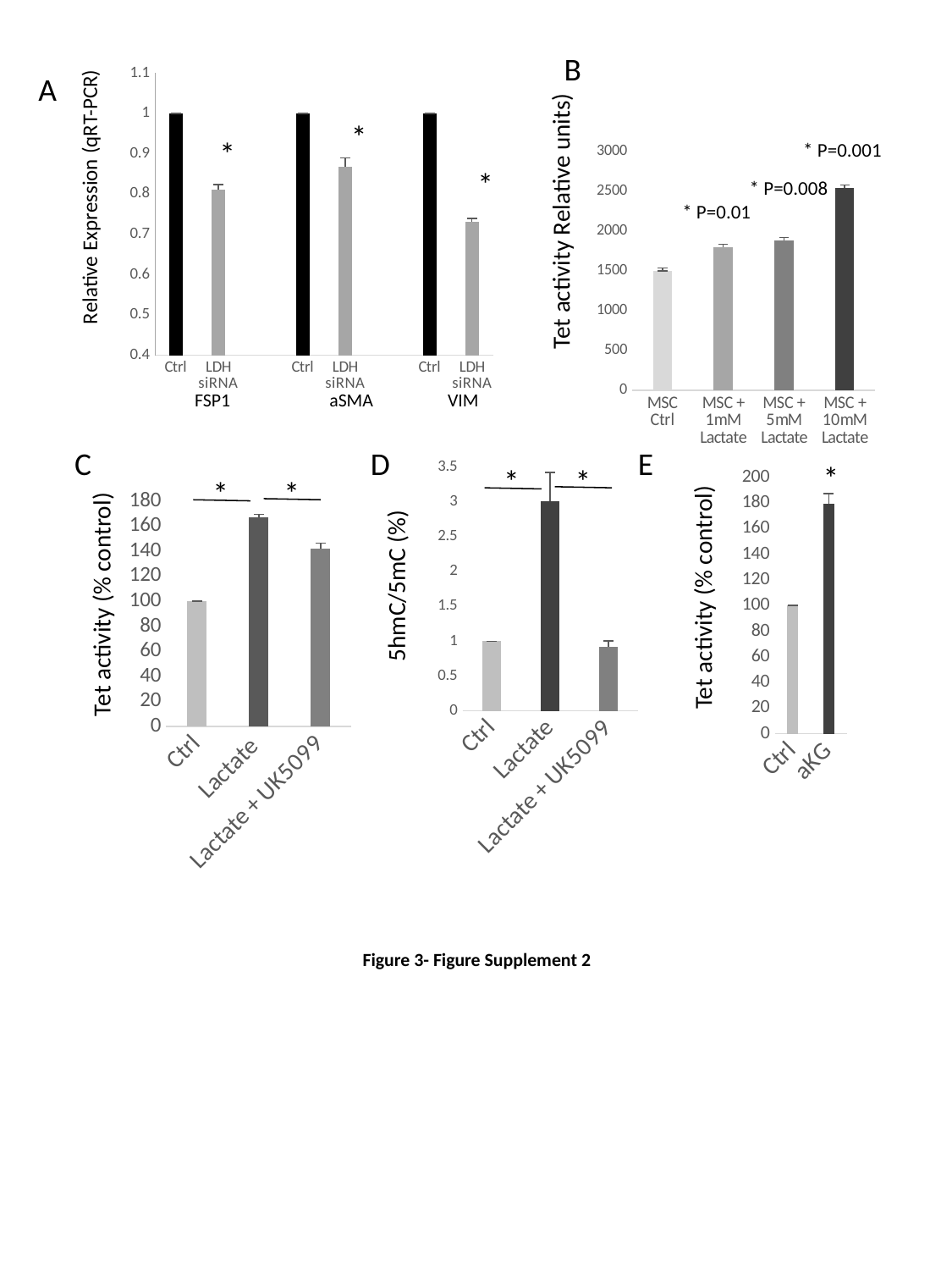

B

### Chart

| Category |  |
|---|---|
| Ctrl | 1.0 |
| LDH siRNA | 0.811639344262295 |
|  | None |
| Ctrl | 1.0 |
| LDH siRNA | 0.867446393762183 |
|  | None |
| Ctrl | 1.0 |
| LDH siRNA | 0.730713033313852 |
A
Relative Expression (qRT-PCR)

### Chart

| Category |  |
|---|---|
| MSC Ctrl | 1499.5 |
| MSC + 1mM Lactate | 1797.5 |
| MSC + 5mM Lactate | 1883.0 |
| MSC + 10mM Lactate | 2539.5 |
Tet activity Relative units)
*
*
* P=0.001
*
* P=0.008
* P=0.01
FSP1
aSMA
VIM
E
C
D
*
*
*

### Chart

| Category |  |
|---|---|
| Ctrl | 1.0 |
| Lactate | 3.01 |
| Lactate + UK5099 | 0.925 |

### Chart

| Category |  |
|---|---|
| Ctrl | 100.0 |
| aKG | 179.5 |
*
*

### Chart

| Category |  |
|---|---|
| Ctrl | 100.0 |
| Lactate  | 167.0 |
| Lactate + UK5099 | 142.3333333333334 |
Tet activity (% control)
Tet activity (% control)
5hmC/5mC (%)
 Figure 3- Figure Supplement 2